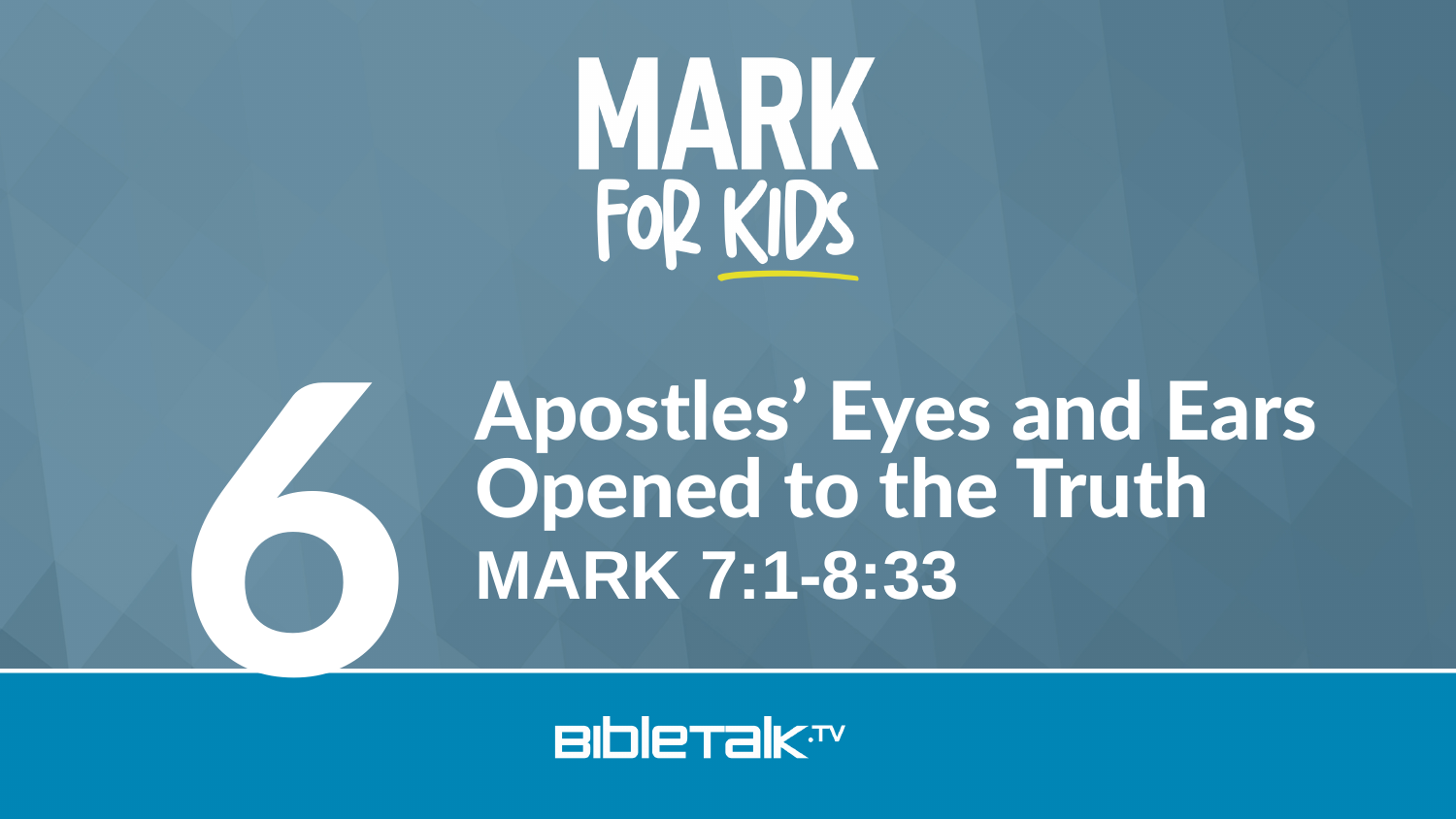

6
Apostles’ Eyes and Ears Opened to the Truth
MARK 7:1-8:33